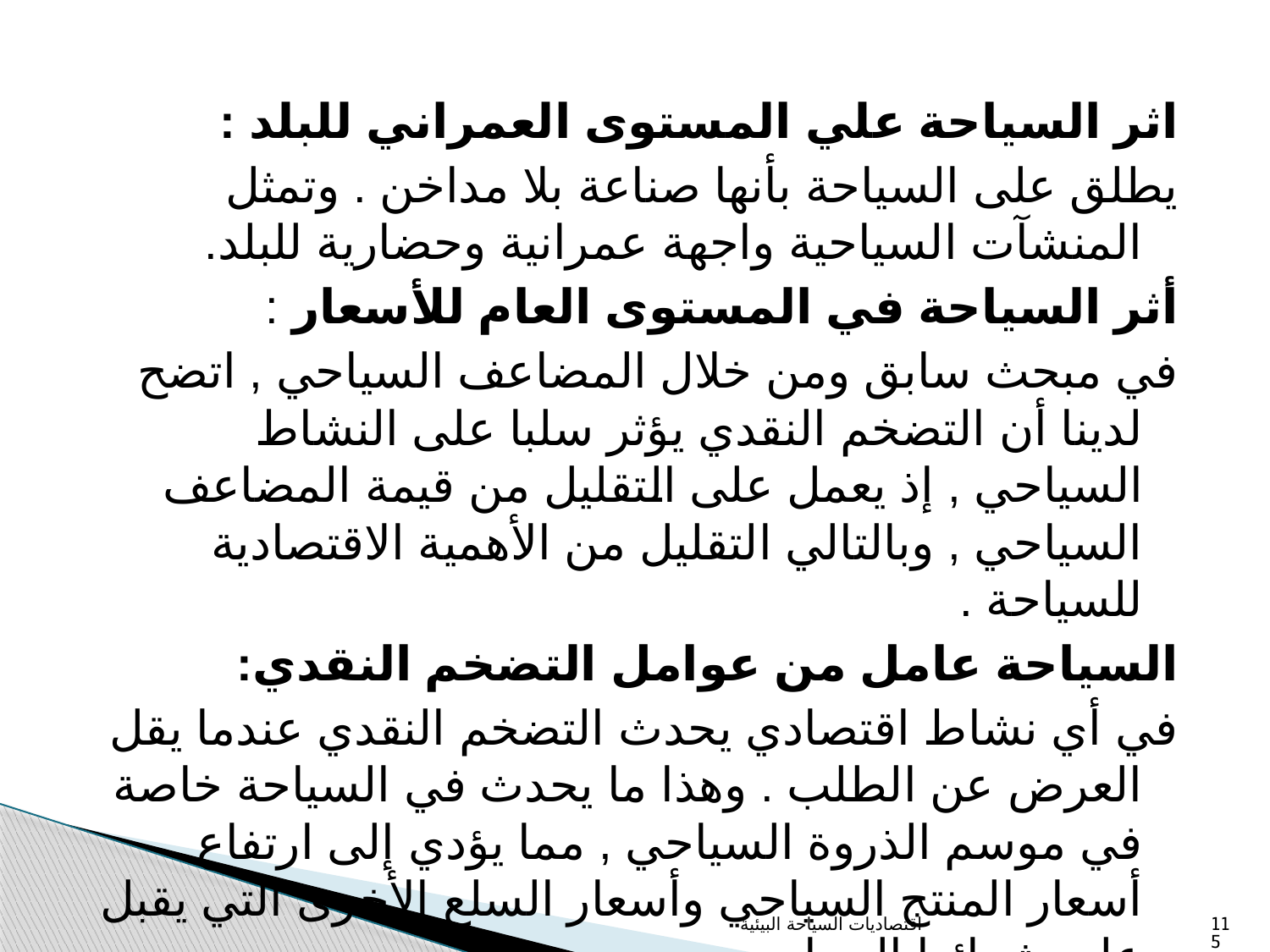

اثر السياحة علي المستوى العمراني للبلد :
يطلق على السياحة بأنها صناعة بلا مداخن . وتمثل المنشآت السياحية واجهة عمرانية وحضارية للبلد.
أثر السياحة في المستوى العام للأسعار :
في مبحث سابق ومن خلال المضاعف السياحي , اتضح لدينا أن التضخم النقدي يؤثر سلبا على النشاط السياحي , إذ يعمل على التقليل من قيمة المضاعف السياحي , وبالتالي التقليل من الأهمية الاقتصادية للسياحة .
السياحة عامل من عوامل التضخم النقدي:
في أي نشاط اقتصادي يحدث التضخم النقدي عندما يقل العرض عن الطلب . وهذا ما يحدث في السياحة خاصة في موسم الذروة السياحي , مما يؤدي إلى ارتفاع أسعار المنتج السياحي وأسعار السلع الأخرى التي يقبل على شرائها السياح

اقتصاديات السياحة البيئية
115